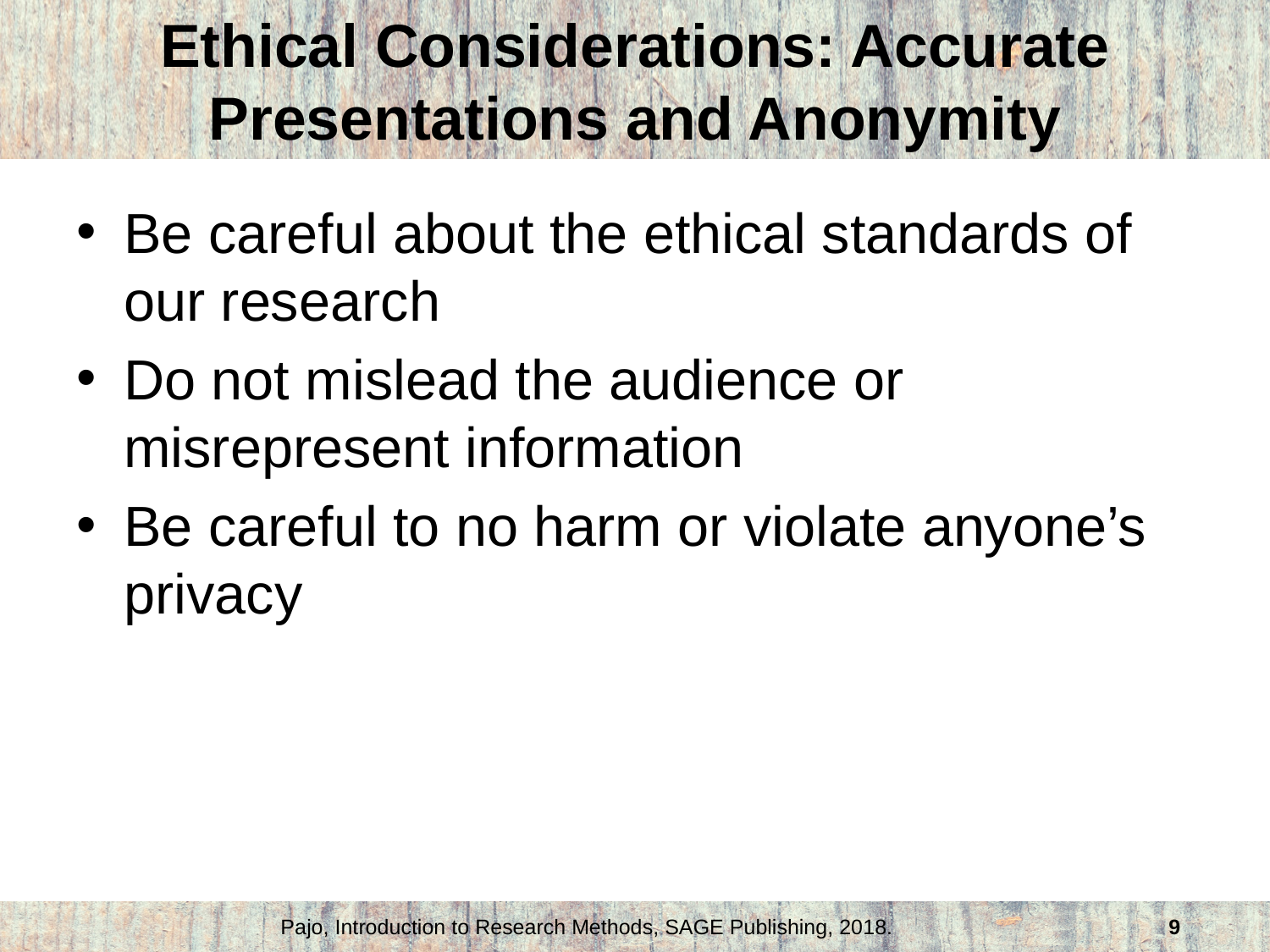

# Ethical Considerations: Accurate Presentations and Anonymity
Be careful about the ethical standards of our research
Do not mislead the audience or misrepresent information
Be careful to no harm or violate anyone’s privacy
Pajo, Introduction to Research Methods, SAGE Publishing, 2018.
9